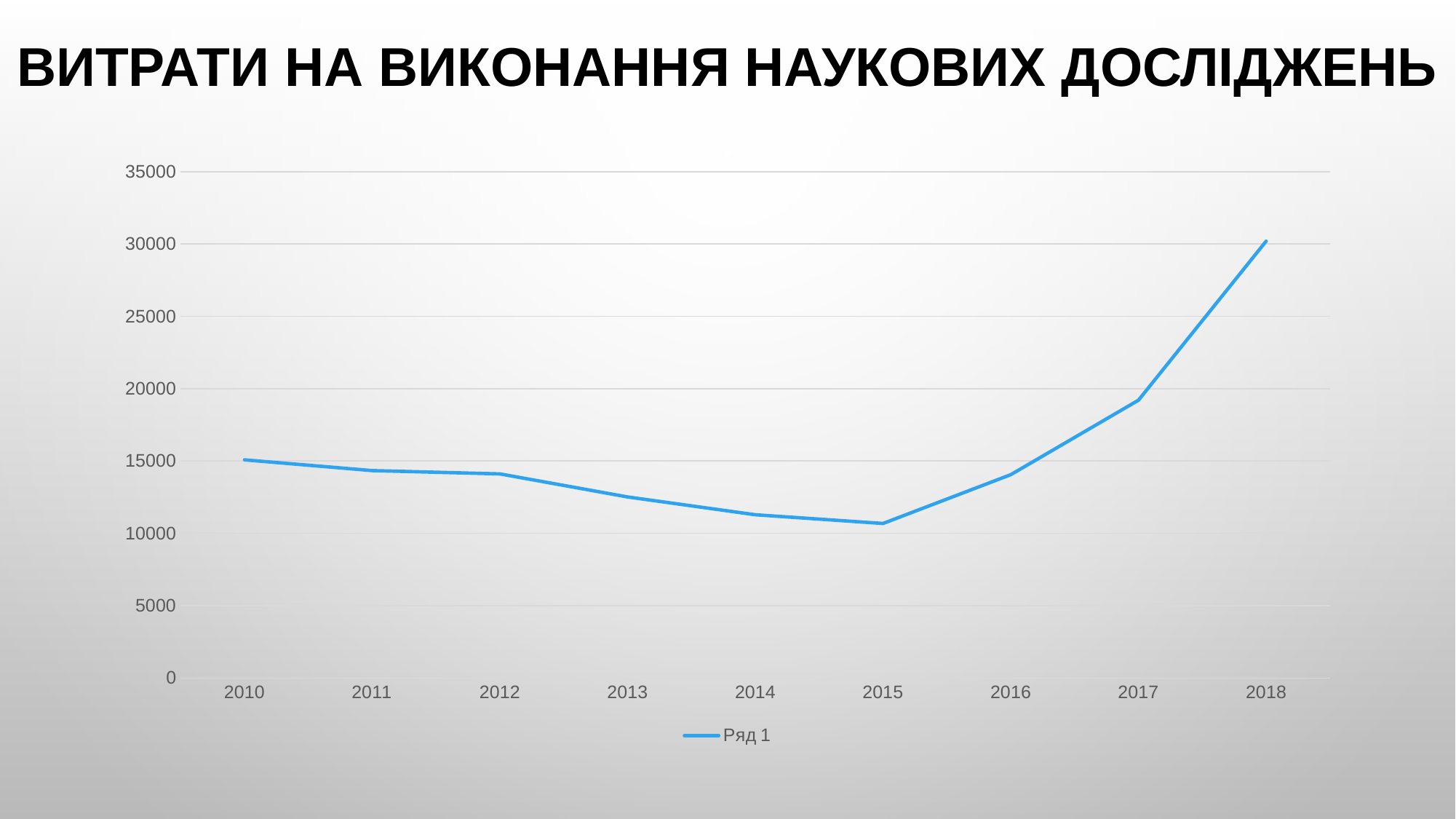

# Витрати на виконання наукових досліджень

### Chart

| Category | Ряд 1 |
|---|---|
| 2010 | 15078.2 |
| 2011 | 14334.3 |
| 2012 | 14106.5 |
| 2013 | 12513.2 |
| 2014 | 11282.3 |
| 2015 | 10680.2 |
| 2016 | 14052.4 |
| 2017 | 19200.1 |
| 2018 | 30195.3 |